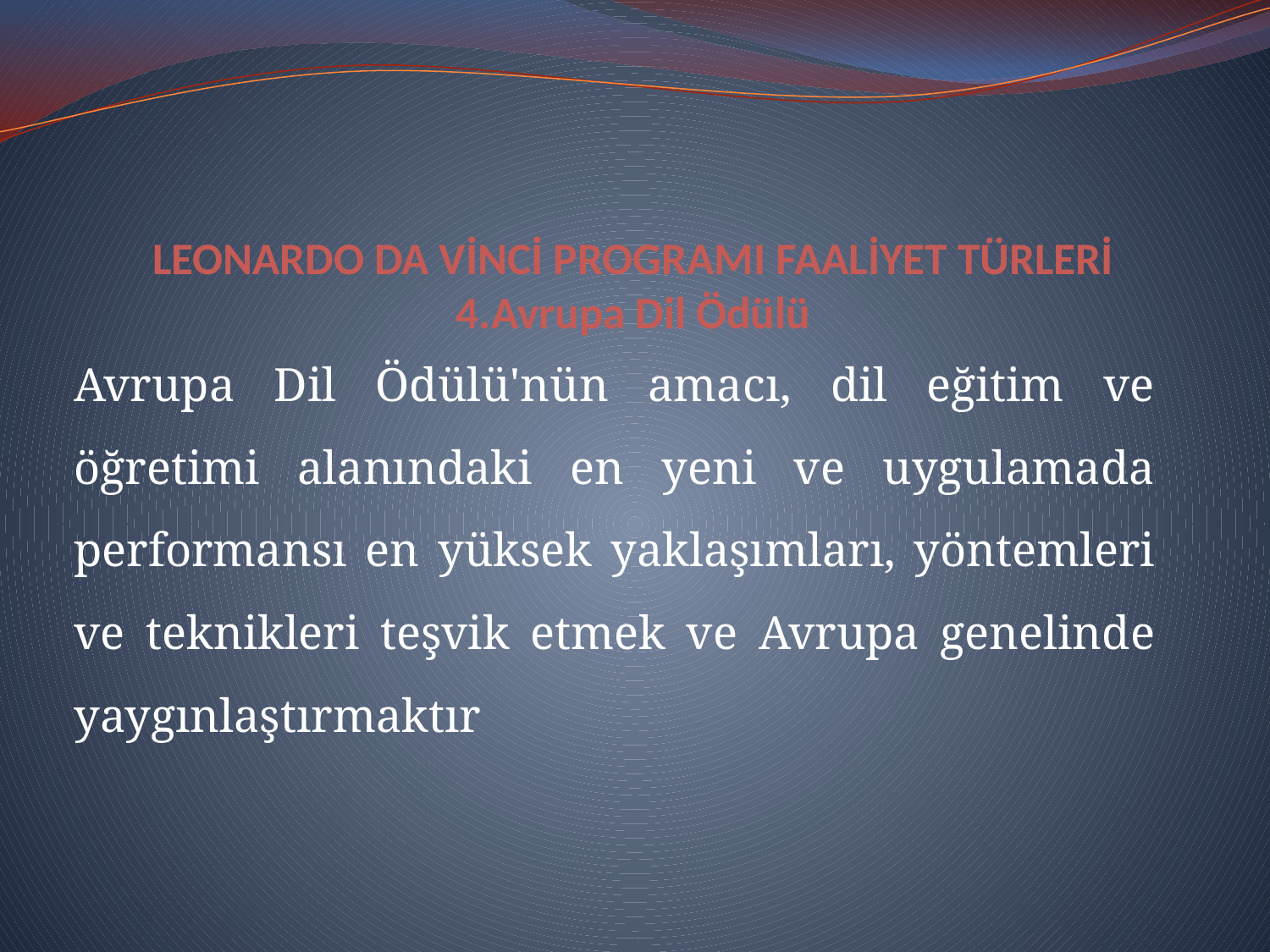

# LEONARDO DA VİNCİ PROGRAMI FAALİYET TÜRLERİ 4.Avrupa Dil Ödülü

Avrupa Dil Ödülü'nün amacı, dil eğitim ve öğretimi alanındaki en yeni ve uygulamada performansı en yüksek yaklaşımları, yöntemleri ve teknikleri teşvik etmek ve Avrupa genelinde yaygınlaştırmaktır